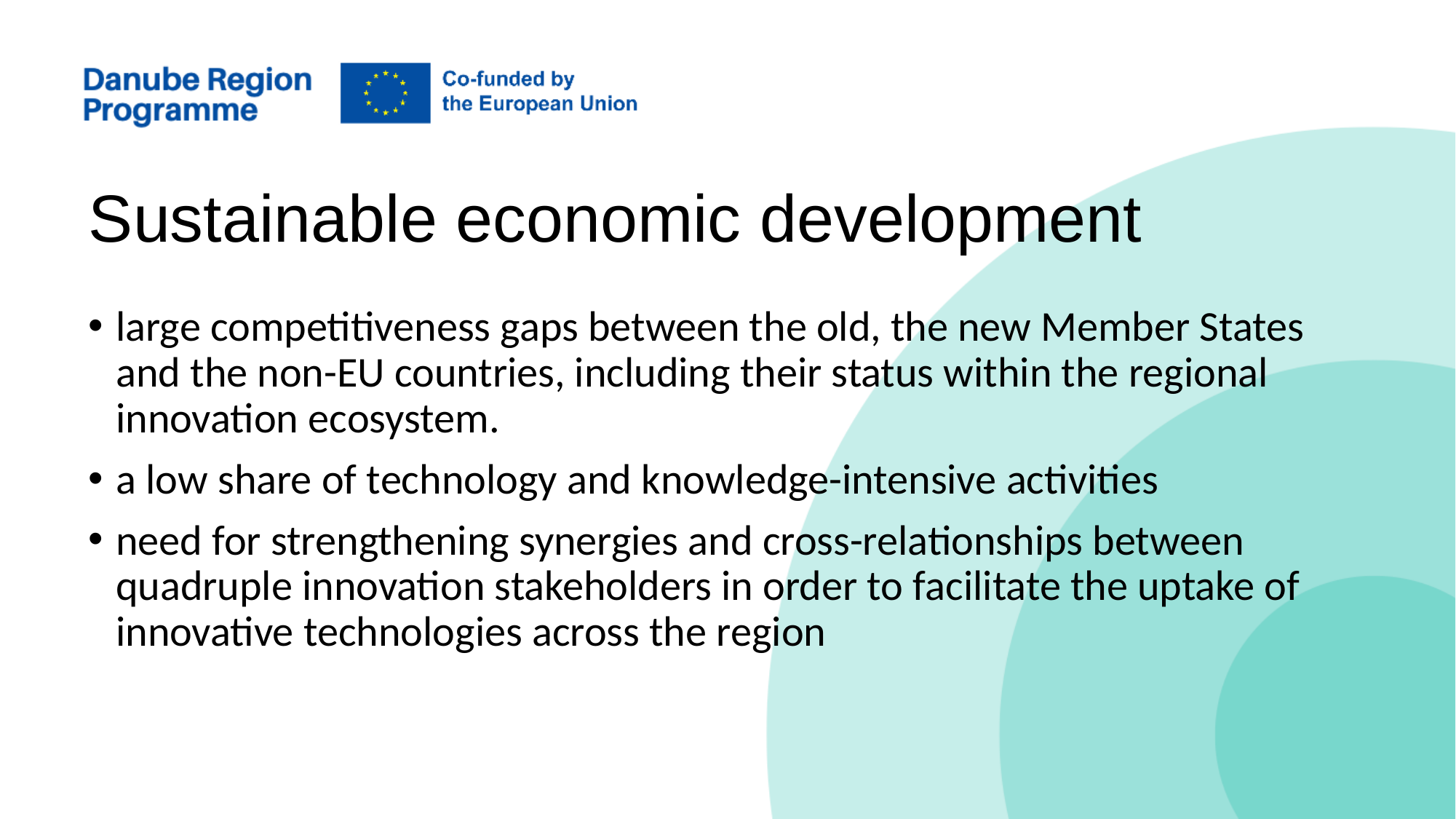

# Sustainable economic development
large competitiveness gaps between the old, the new Member States and the non-EU countries, including their status within the regional innovation ecosystem.
a low share of technology and knowledge-intensive activities
need for strengthening synergies and cross-relationships between quadruple innovation stakeholders in order to facilitate the uptake of innovative technologies across the region